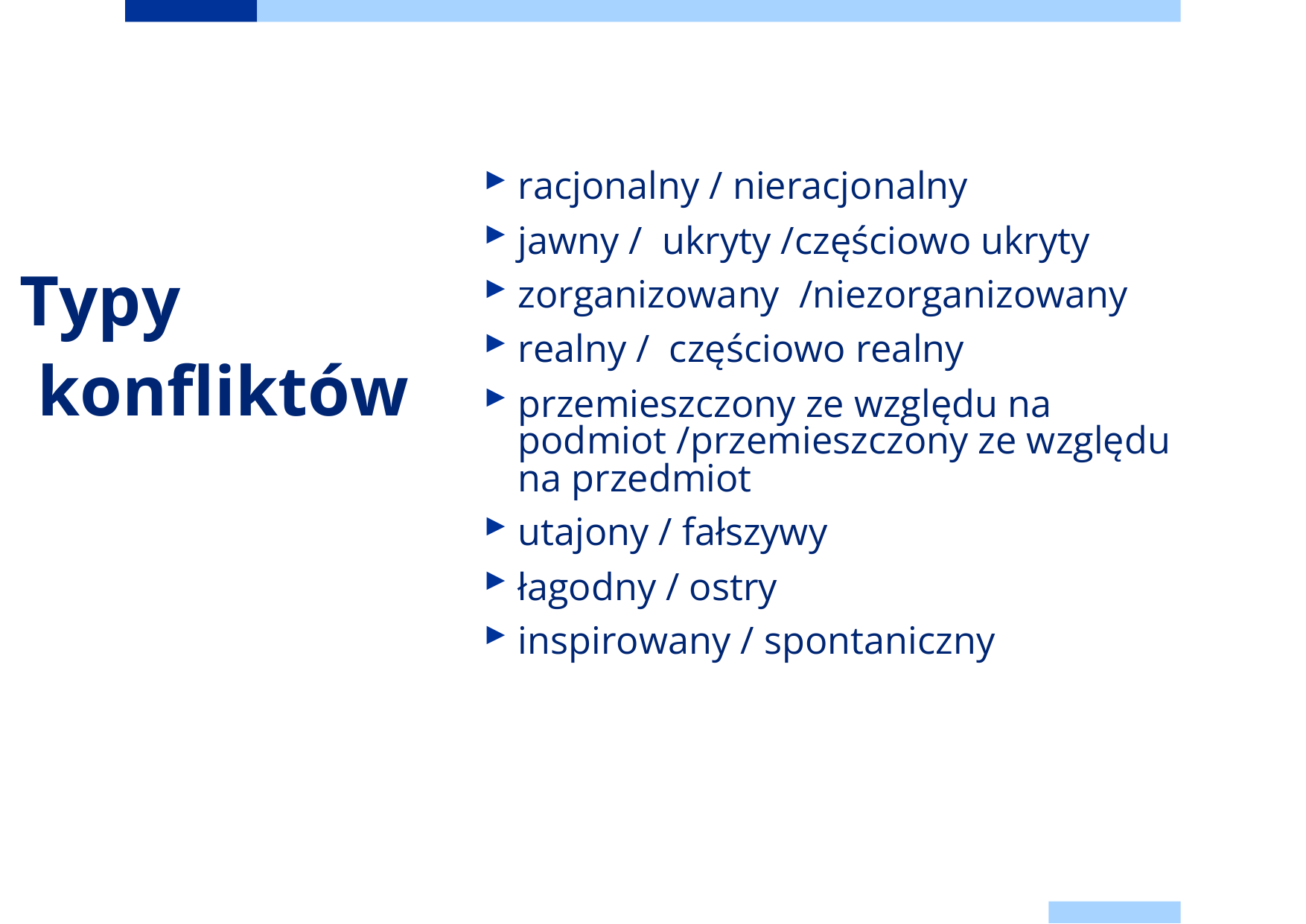

racjonalny / nieracjonalny
jawny /  ukryty /częściowo ukryty
zorganizowany  /niezorganizowany
realny /  częściowo realny
przemieszczony ze względu na podmiot /przemieszczony ze względu na przedmiot
utajony / fałszywy
łagodny / ostry
inspirowany / spontaniczny

# Typy konfliktów